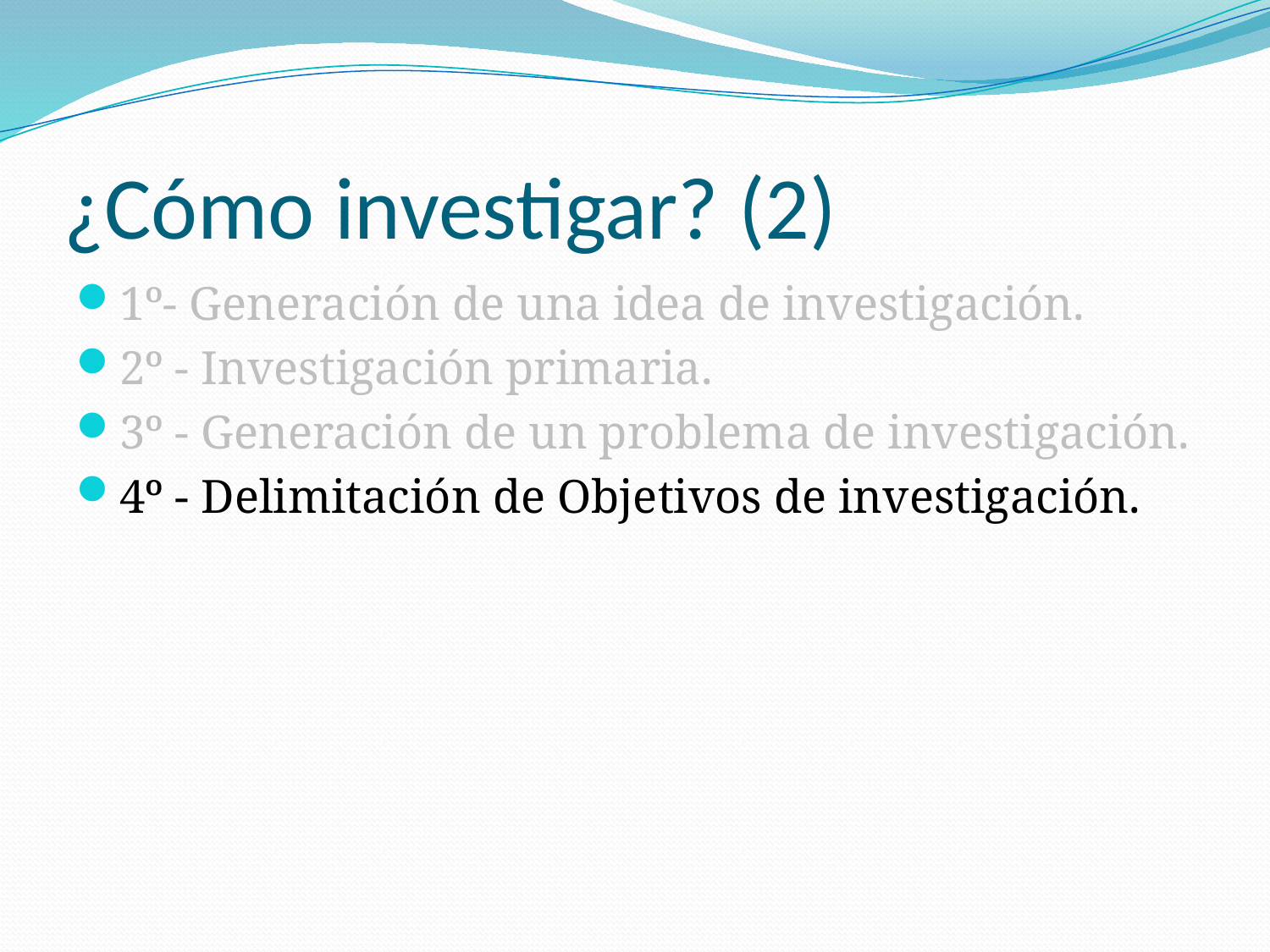

# ¿Cómo investigar? (2)
1º- Generación de una idea de investigación.
2º - Investigación primaria.
3º - Generación de un problema de investigación.
4º - Delimitación de Objetivos de investigación.